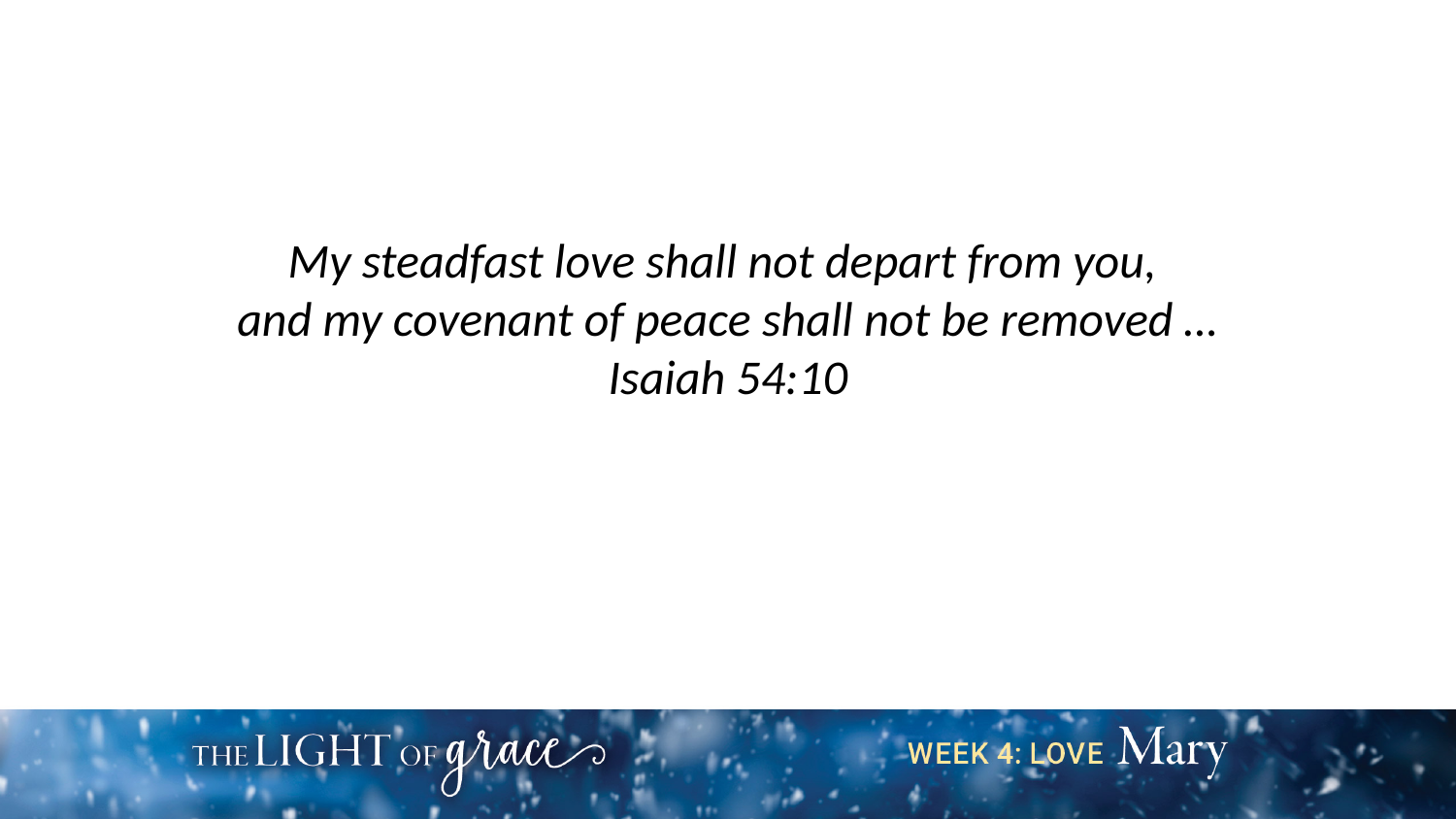

My steadfast love shall not depart from you,
and my covenant of peace shall not be removed …
Isaiah 54:10